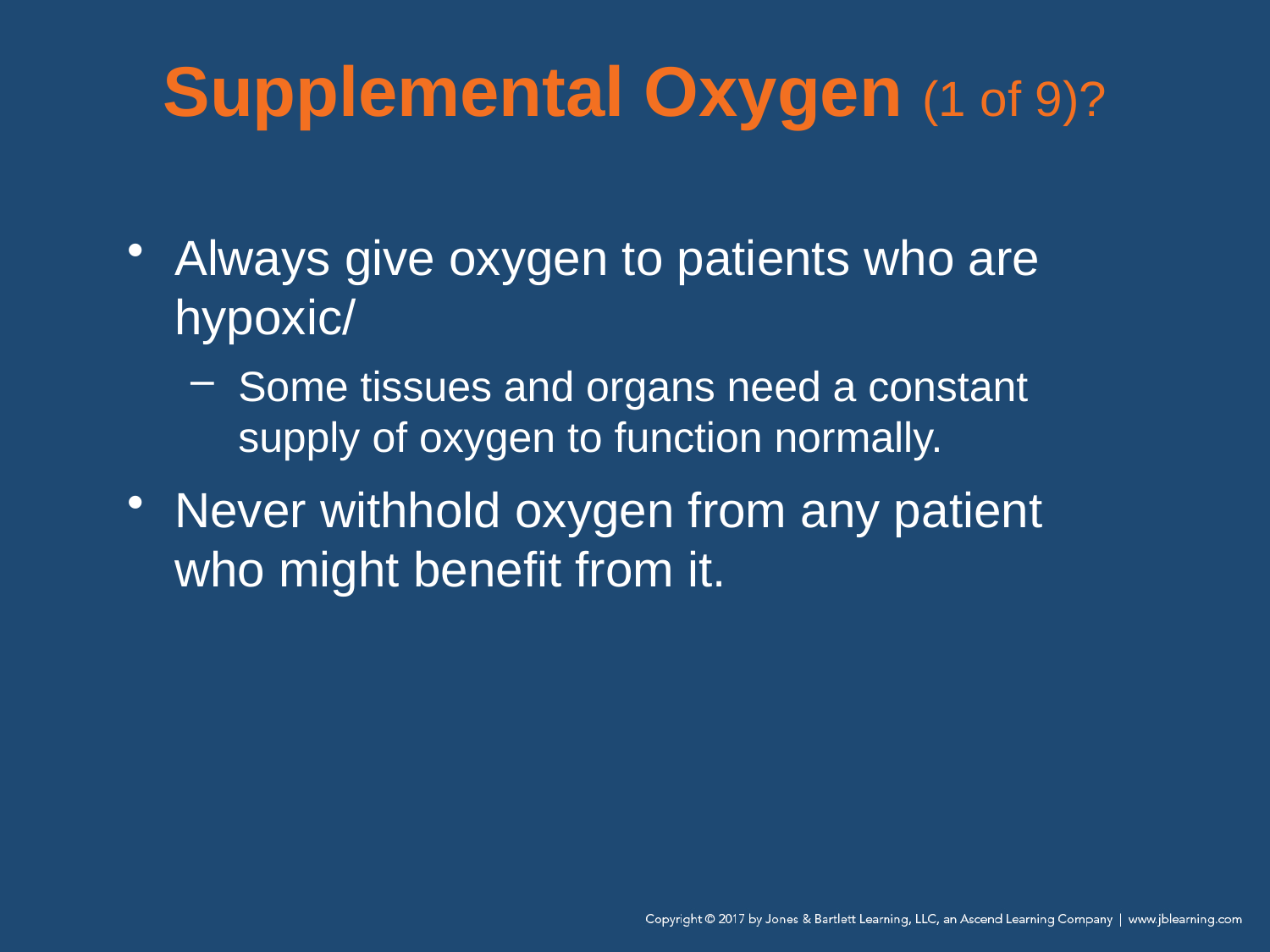

# Supplemental Oxygen (1 of 9)?
Always give oxygen to patients who are hypoxic/
Some tissues and organs need a constant supply of oxygen to function normally.
Never withhold oxygen from any patient who might benefit from it.